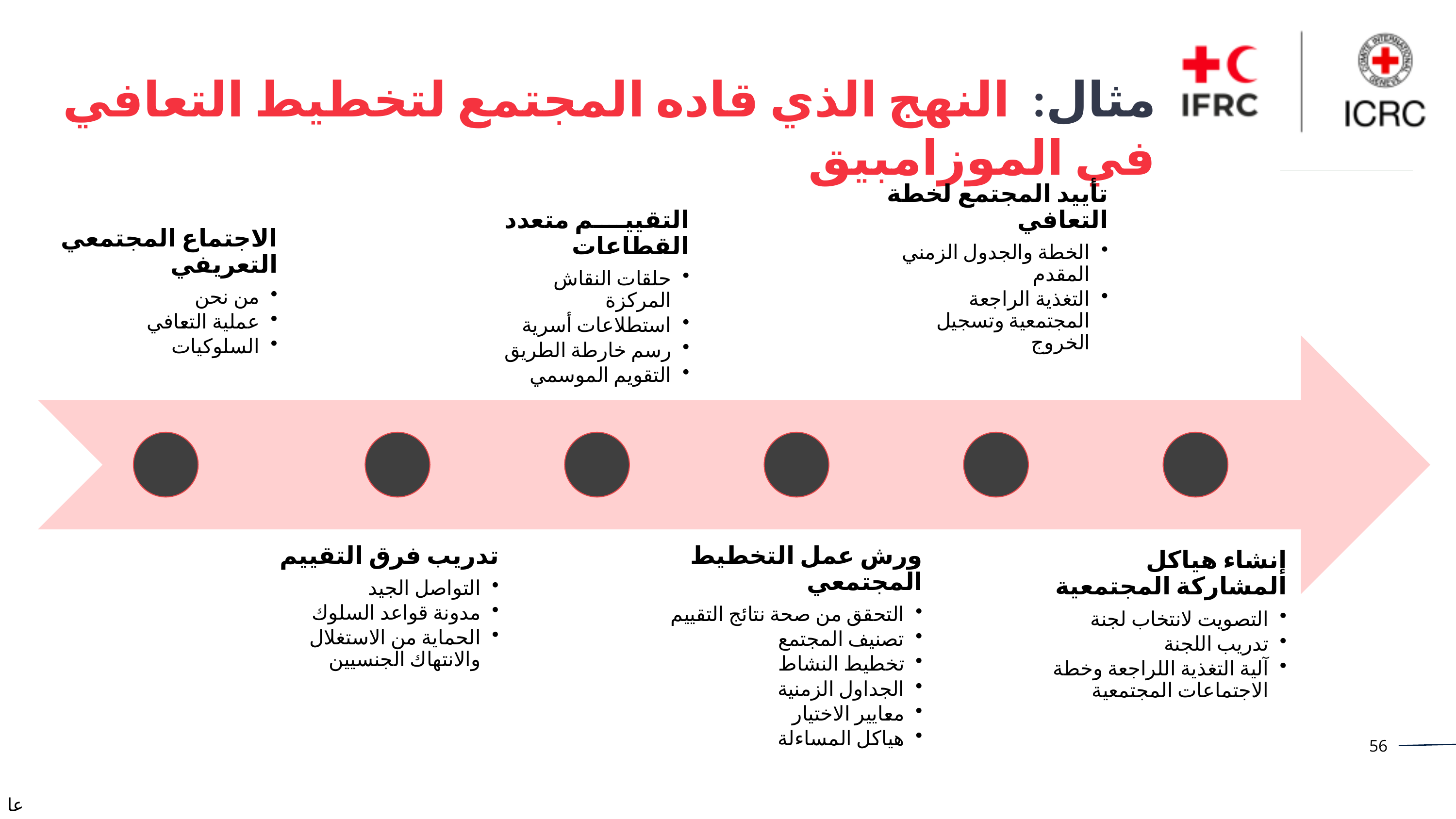

مثال:  النهج الذي قاده المجتمع لتخطيط التعافي في الموزامبيق
تأييد المجتمع لخطة التعافي
الخطة والجدول الزمني المقدم
التغذية الراجعة المجتمعية وتسجيل الخروج
الاجتماع المجتمعي التعريفي
من نحن
عملية التعافي
السلوكيات
التقييم متعدد القطاعات
حلقات النقاش المركزة
استطلاعات أسرية
رسم خارطة الطريق
التقويم الموسمي

تدريب فرق التقييم
التواصل الجيد
مدونة قواعد السلوك
الحماية من الاستغلال والانتهاك الجنسيين
ورش عمل التخطيط المجتمعي
التحقق من صحة نتائج التقييم
تصنيف المجتمع
تخطيط النشاط
الجداول الزمنية
معايير الاختيار
هياكل المساءلة
إنشاء هياكل المشاركة المجتمعية
التصويت لانتخاب لجنة
تدريب اللجنة
آلية التغذية اللراجعة وخطة الاجتماعات المجتمعية
عام